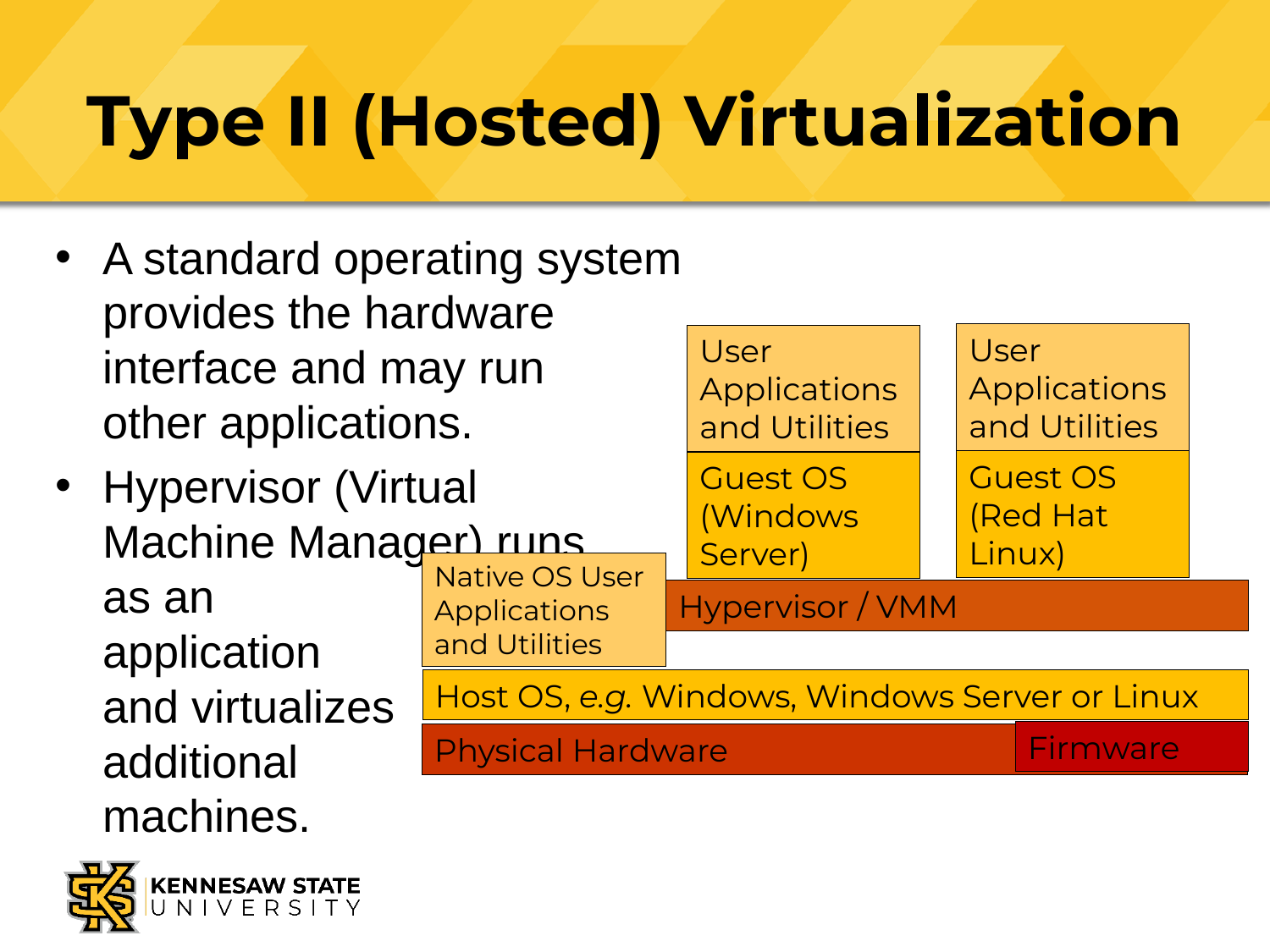

# Type II (Hosted) Virtualization
A standard operating system
provides the hardware
interface and may run
other applications.
Hypervisor (Virtual
Machine Manager) runs
as an
application
and virtualizes
additional
machines.
User Applications and Utilities
Guest OS
(Red Hat Linux)
User Applications and Utilities
Guest OS
(Windows Server)
Native OS User Applications and Utilities
Hypervisor / VMM
Host OS, e.g. Windows, Windows Server or Linux
Firmware
Physical Hardware